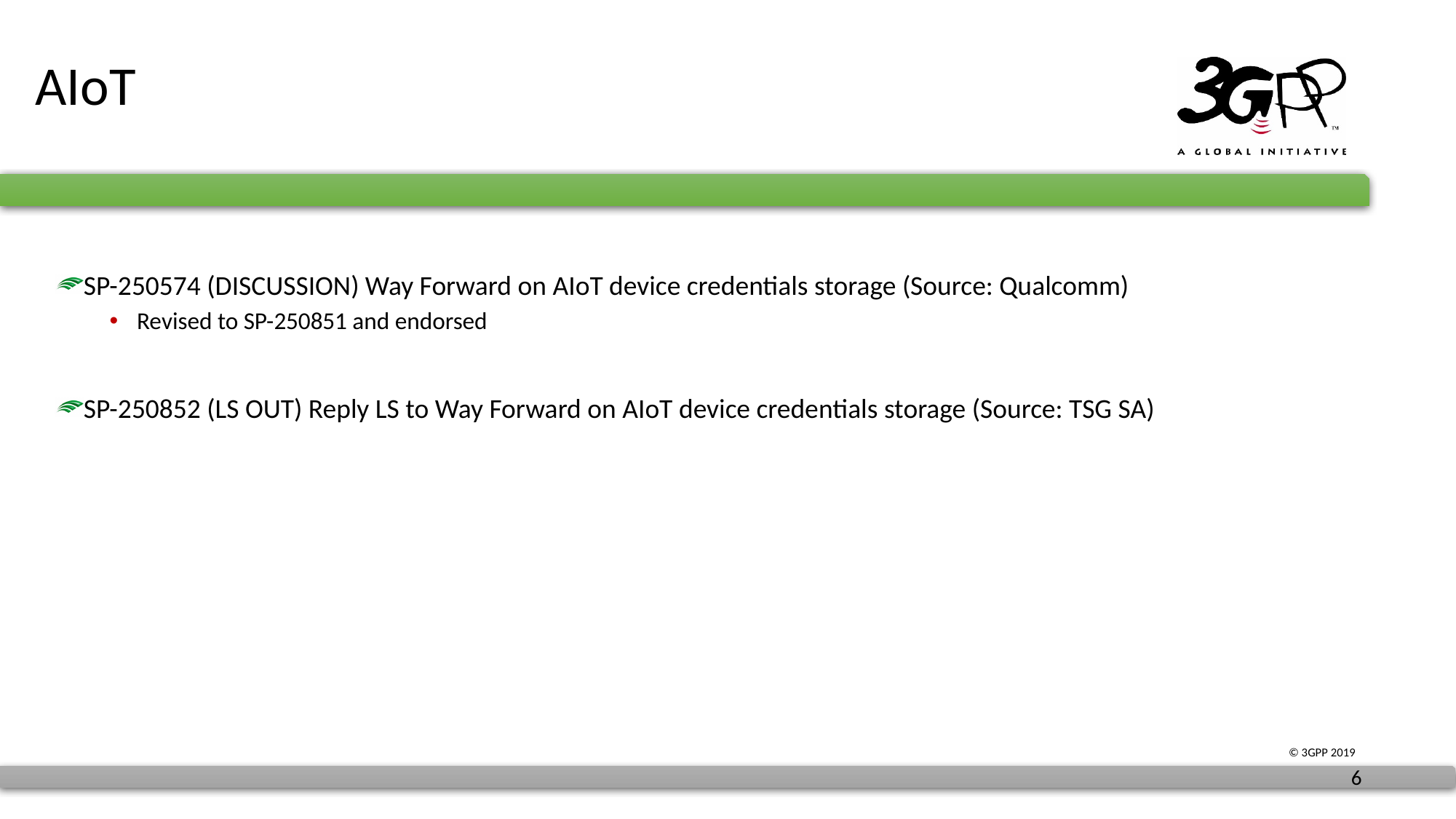

# AIoT

SP-250574 (DISCUSSION) Way Forward on AIoT device credentials storage (Source: Qualcomm)
Revised to SP-250851 and endorsed

SP-250852 (LS OUT) Reply LS to Way Forward on AIoT device credentials storage (Source: TSG SA)